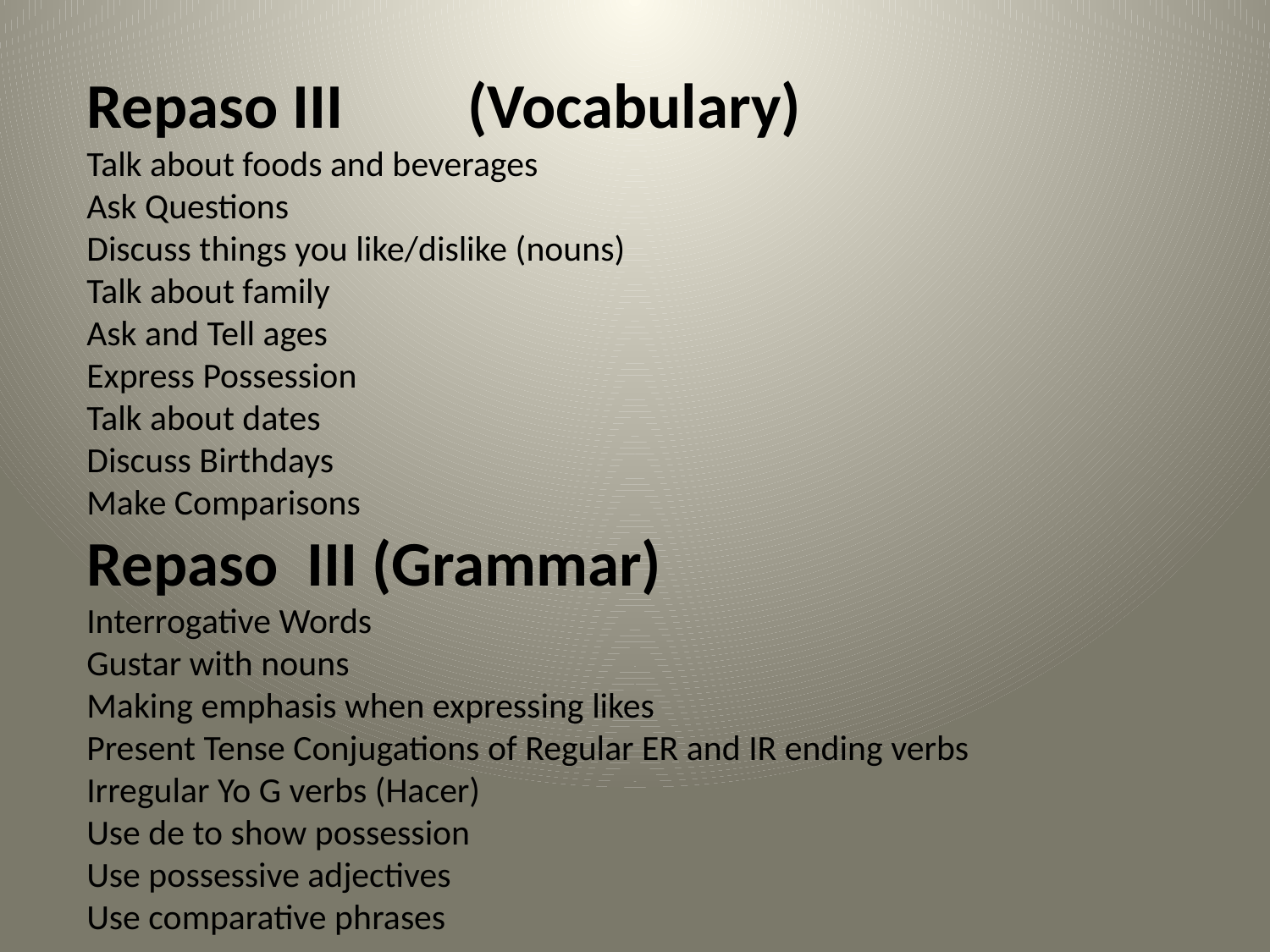

Repaso III	(Vocabulary)
Talk about foods and beverages
Ask Questions
Discuss things you like/dislike (nouns)
Talk about family
Ask and Tell ages
Express Possession
Talk about dates
Discuss Birthdays
Make Comparisons
Repaso  III (Grammar)
Interrogative Words
Gustar with nouns
Making emphasis when expressing likes
Present Tense Conjugations of Regular ER and IR ending verbs
Irregular Yo G verbs (Hacer)
Use de to show possession
Use possessive adjectives
Use comparative phrases